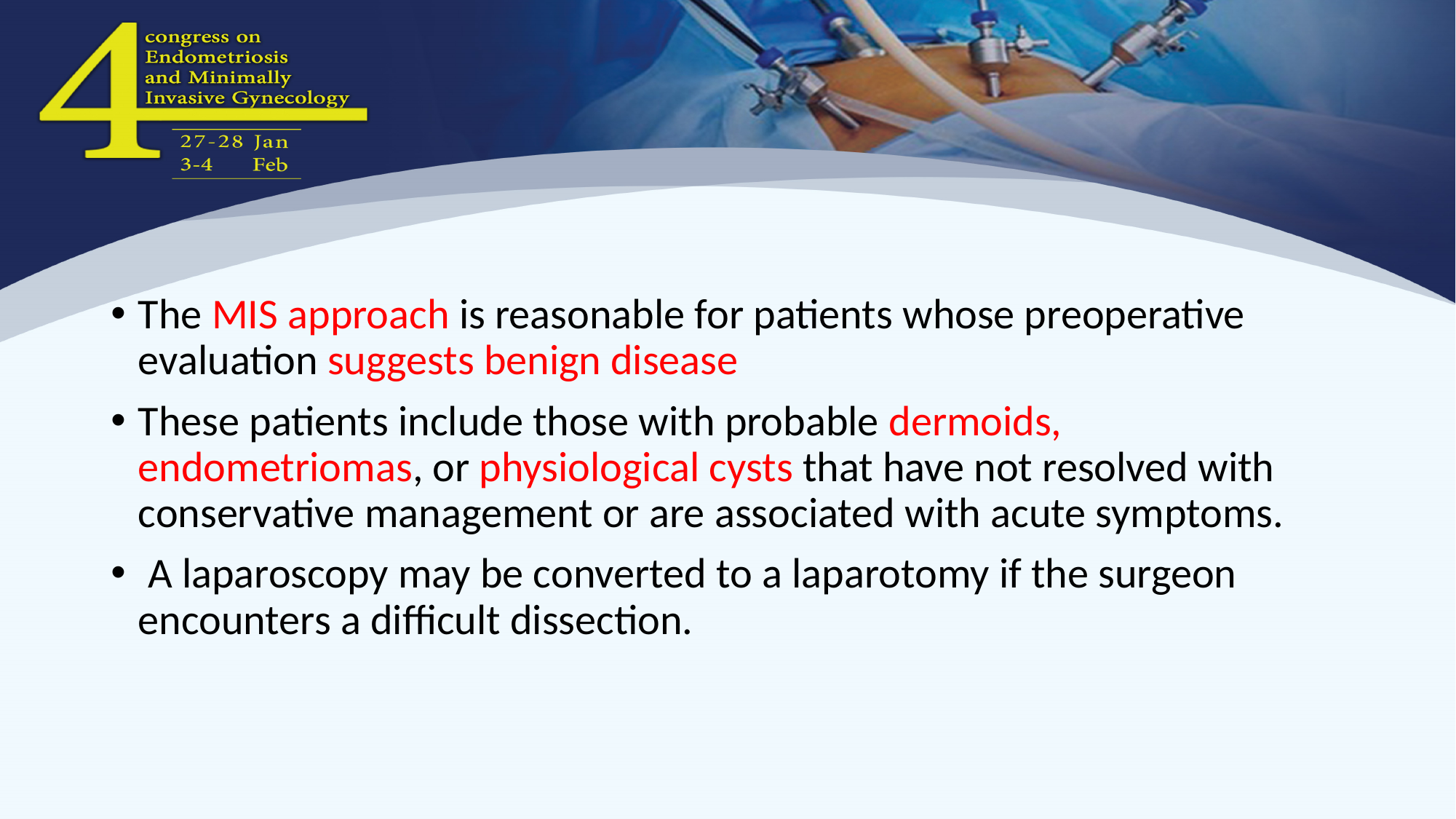

#
The MIS approach is reasonable for patients whose preoperative evaluation suggests benign disease
These patients include those with probable dermoids, endometriomas, or physiological cysts that have not resolved with conservative management or are associated with acute symptoms.
 A laparoscopy may be converted to a laparotomy if the surgeon encounters a difficult dissection.